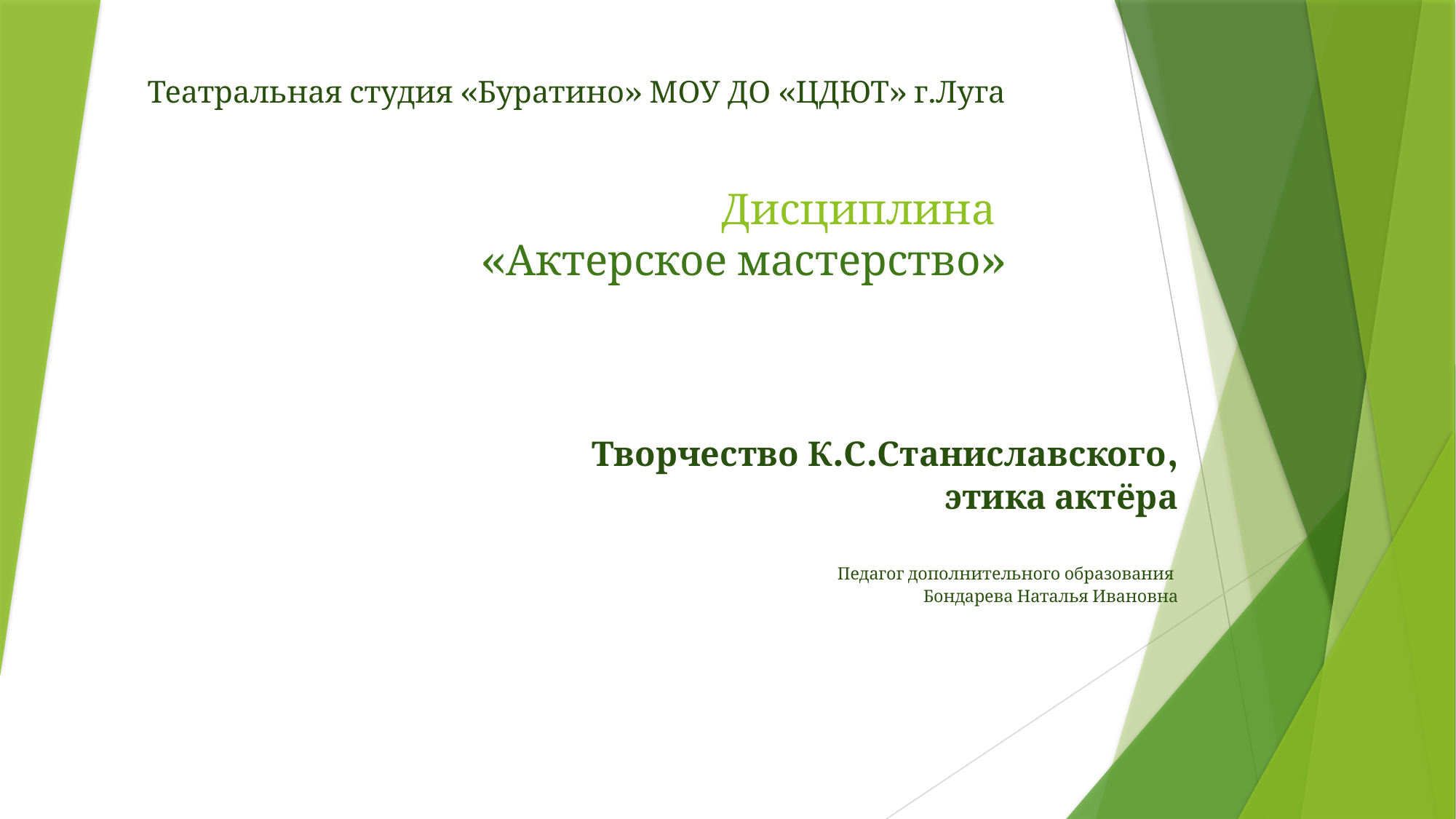

# Театральная студия «Буратино» МОУ ДО «ЦДЮТ» г.Луга Дисциплина «Актерское мастерство»

Творчество К.С.Станиславского,
этика актёра

Педагог дополнительного образования
Бондарева Наталья Ивановна